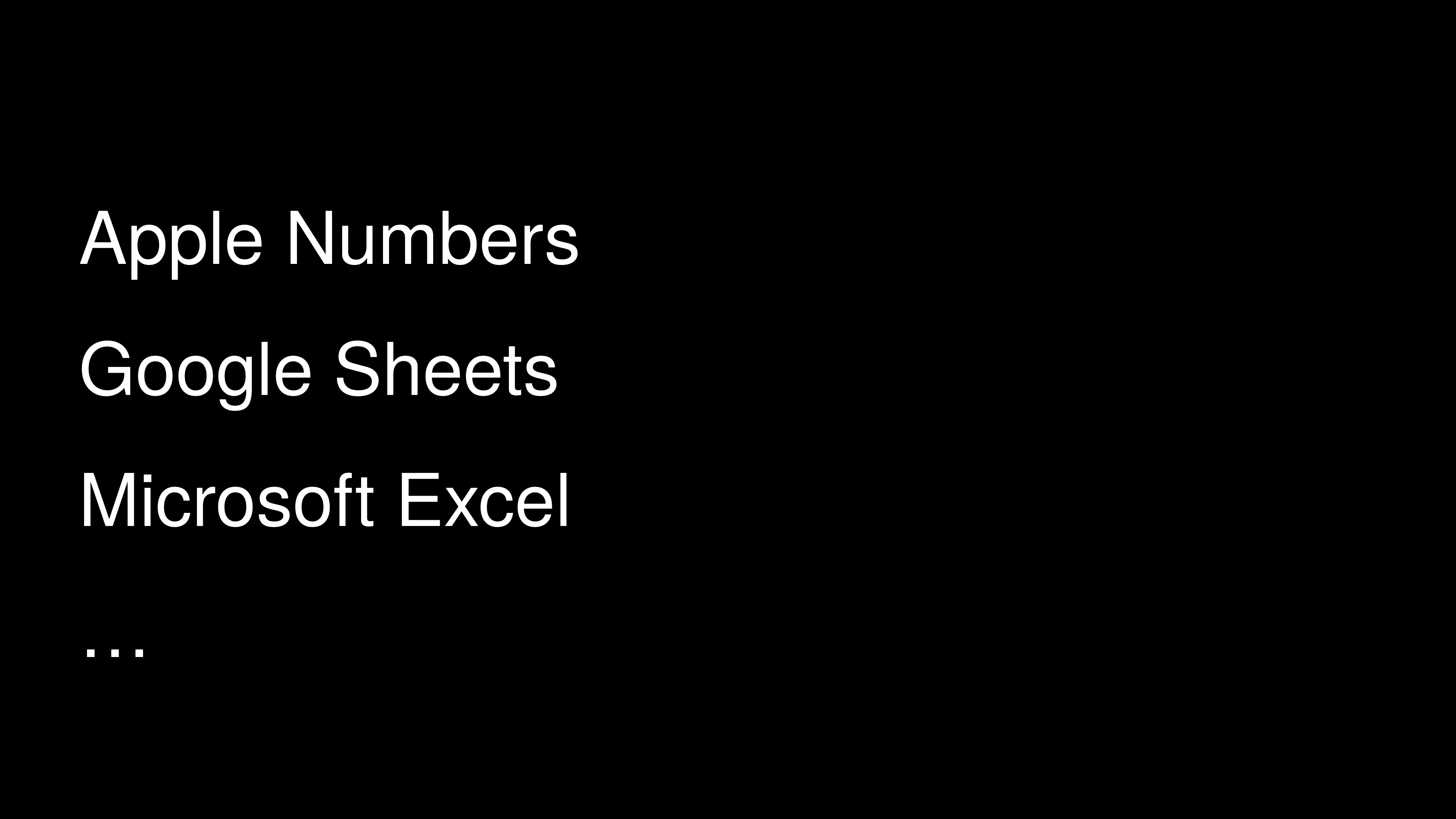

Apple Numbers
Google Sheets
Microsoft Excel
…